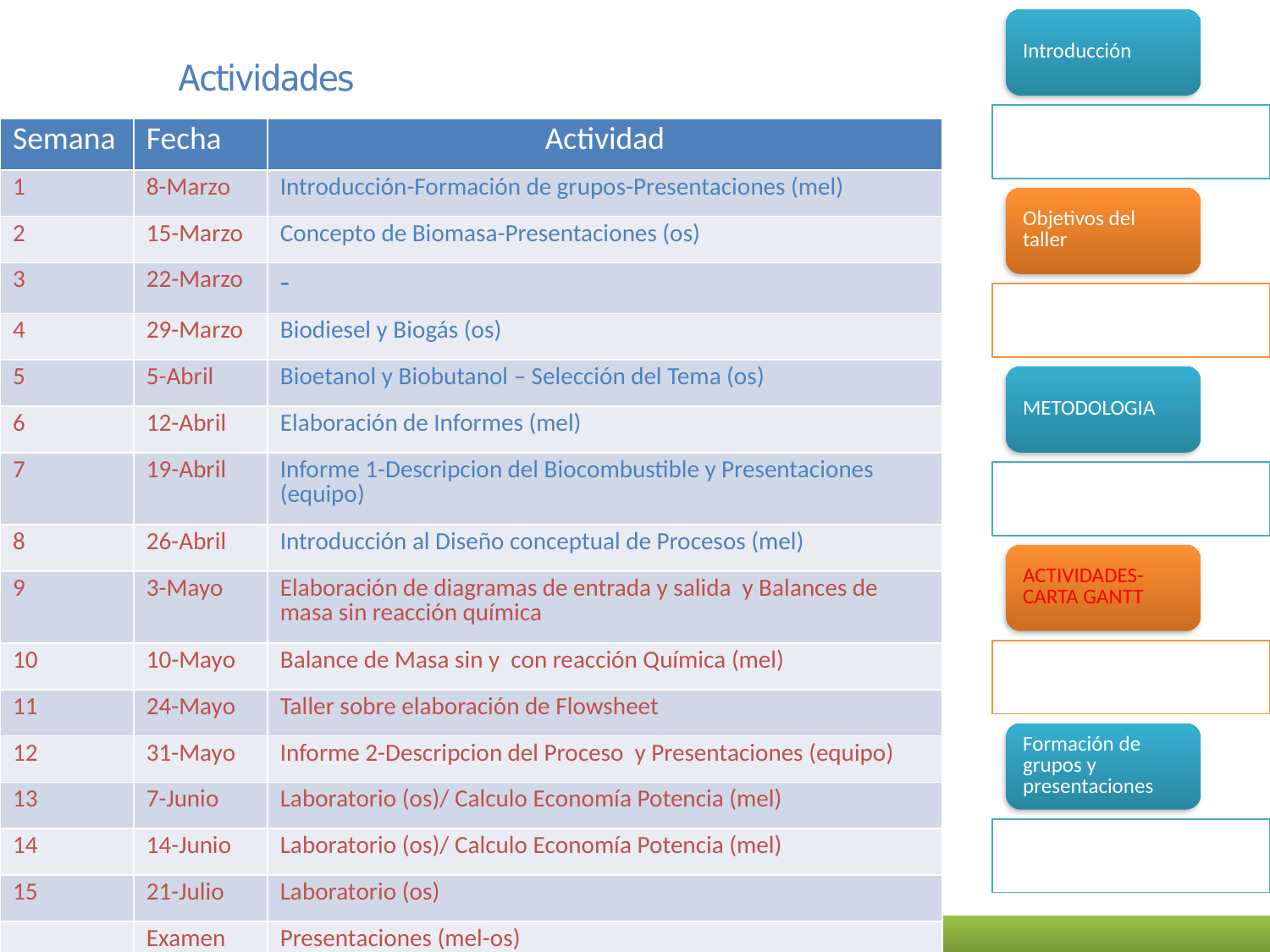

Introducción
Objetivos del taller
ACTIVIDADES-CARTA GANTT
METODOLOGIA
Formación de grupos y presentaciones
 Actividades

| Semana | Fecha | Actividad |
| --- | --- | --- |
| 1 | 8-Marzo | Introducción-Formación de grupos-Presentaciones (mel) |
| 2 | 15-Marzo | Concepto de Biomasa-Presentaciones (os) |
| 3 | 22-Marzo | - |
| 4 | 29-Marzo | Biodiesel y Biogás (os) |
| 5 | 5-Abril | Bioetanol y Biobutanol – Selección del Tema (os) |
| 6 | 12-Abril | Elaboración de Informes (mel) |
| 7 | 19-Abril | Informe 1-Descripcion del Biocombustible y Presentaciones (equipo) |
| 8 | 26-Abril | Introducción al Diseño conceptual de Procesos (mel) |
| 9 | 3-Mayo | Elaboración de diagramas de entrada y salida y Balances de masa sin reacción química |
| 10 | 10-Mayo | Balance de Masa sin y con reacción Química (mel) |
| 11 | 24-Mayo | Taller sobre elaboración de Flowsheet |
| 12 | 31-Mayo | Informe 2-Descripcion del Proceso y Presentaciones (equipo) |
| 13 | 7-Junio | Laboratorio (os)/ Calculo Economía Potencia (mel) |
| 14 | 14-Junio | Laboratorio (os)/ Calculo Economía Potencia (mel) |
| 15 | 21-Julio | Laboratorio (os) |
|  | Examen | Presentaciones (mel-os) |

Diseño de procesos para la producción de Biocombustibles